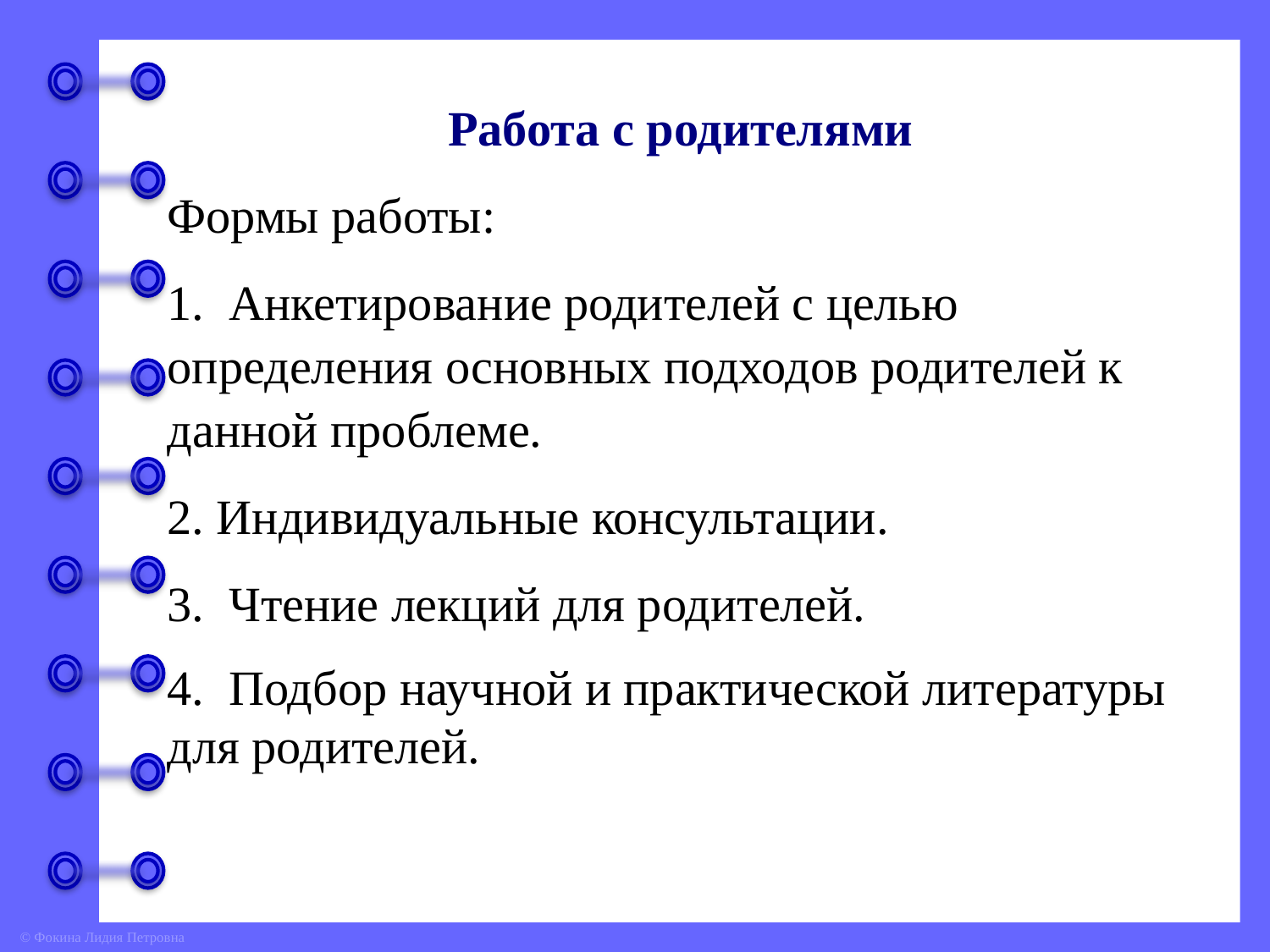

Работа с родителями
Формы работы:
1.  Анкетирование родителей с целью определения основных подходов родителей к данной проблеме.
2. Индивидуальные консультации.
3.  Чтение лекций для родителей.
4.  Подбор научной и практической литературы для родителей.